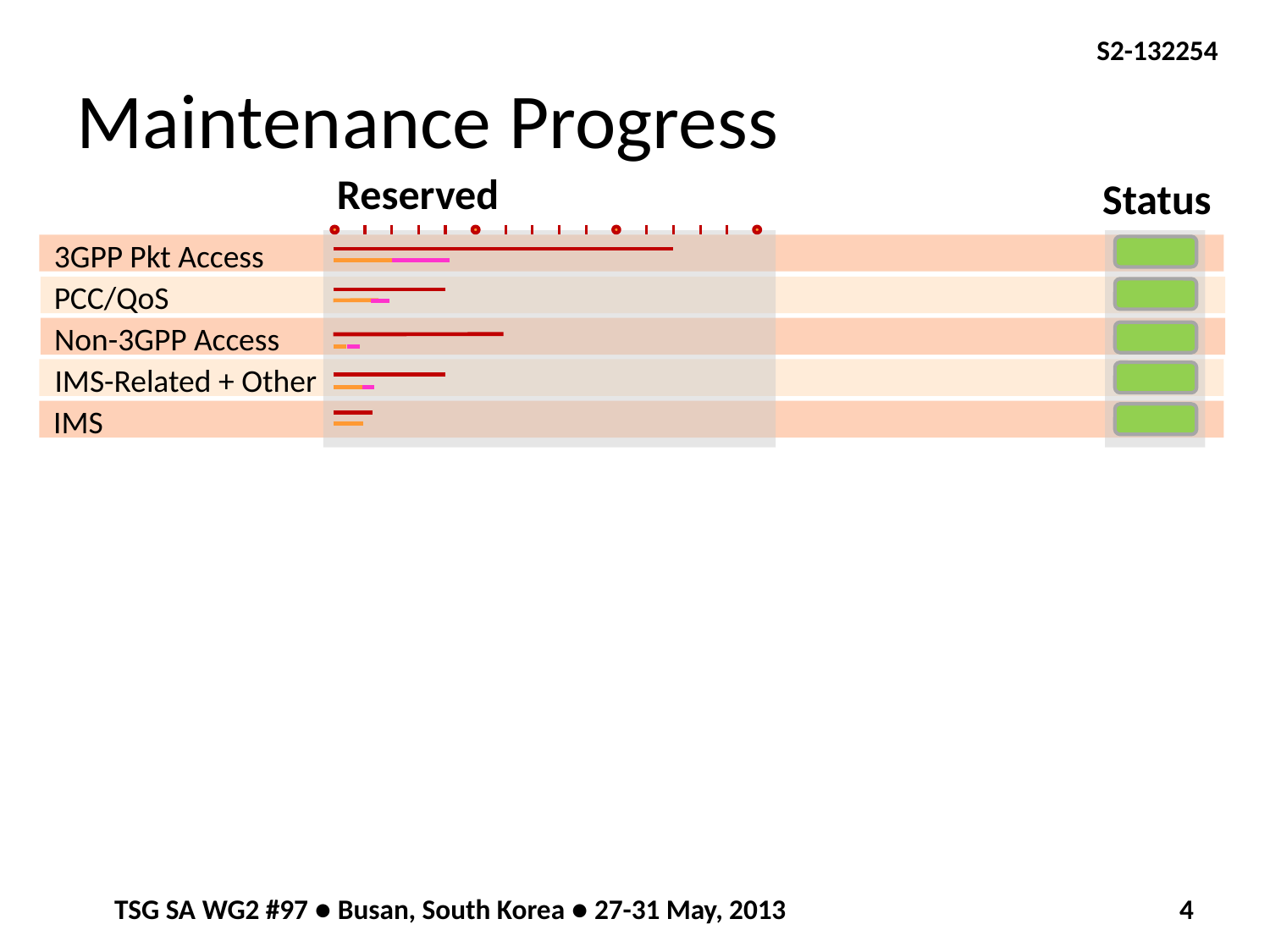

# Maintenance Progress
Reserved
Status

3GPP Pkt Access
PCC/QoS
Non-3GPP Access
IMS-Related + Other
IMS

TSG SA WG2 #97 ● Busan, South Korea ● 27-31 May, 2013
4